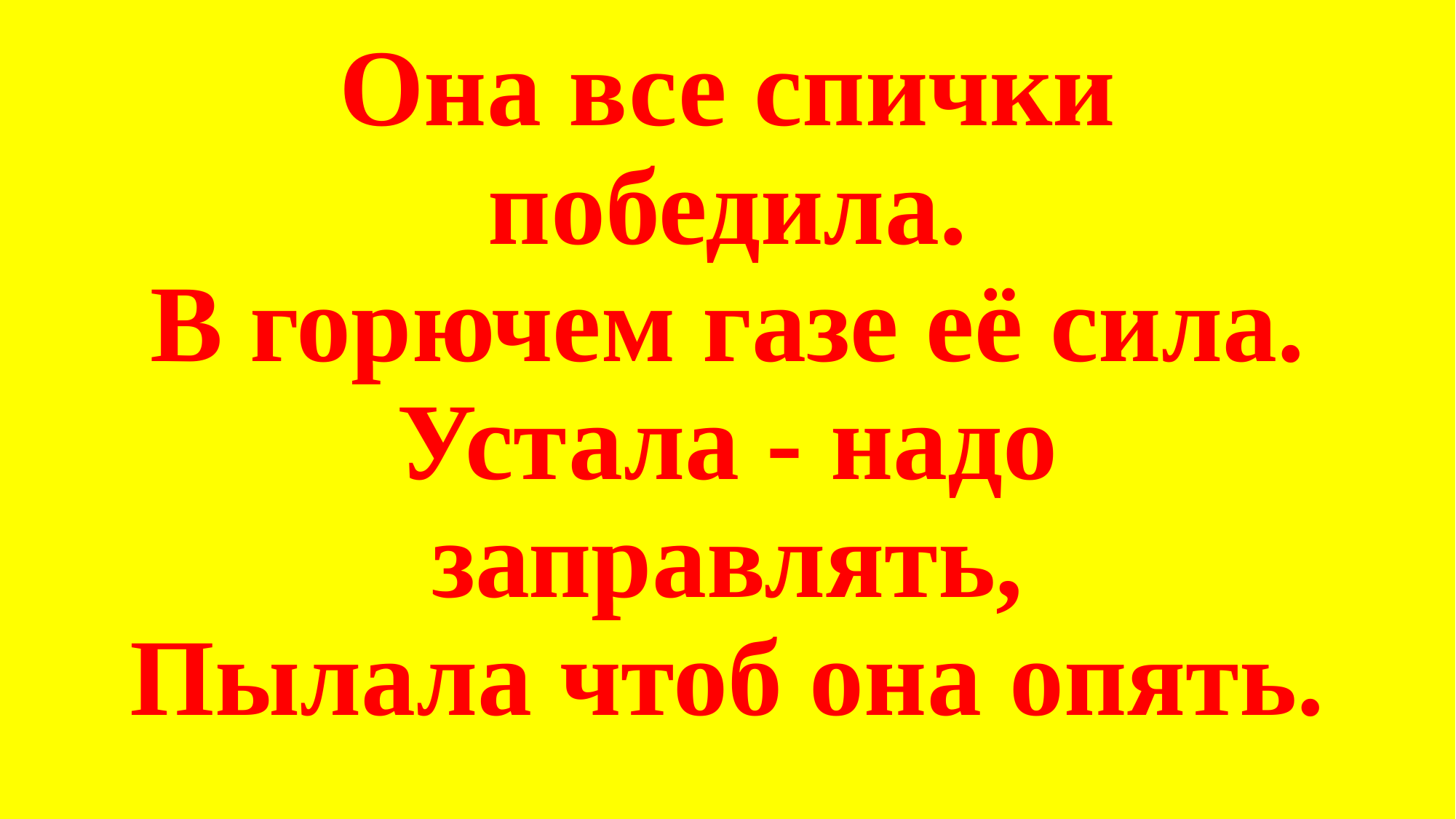

# Она все спички победила. В горючем газе её сила. Устала - надо заправлять, Пылала чтоб она опять.